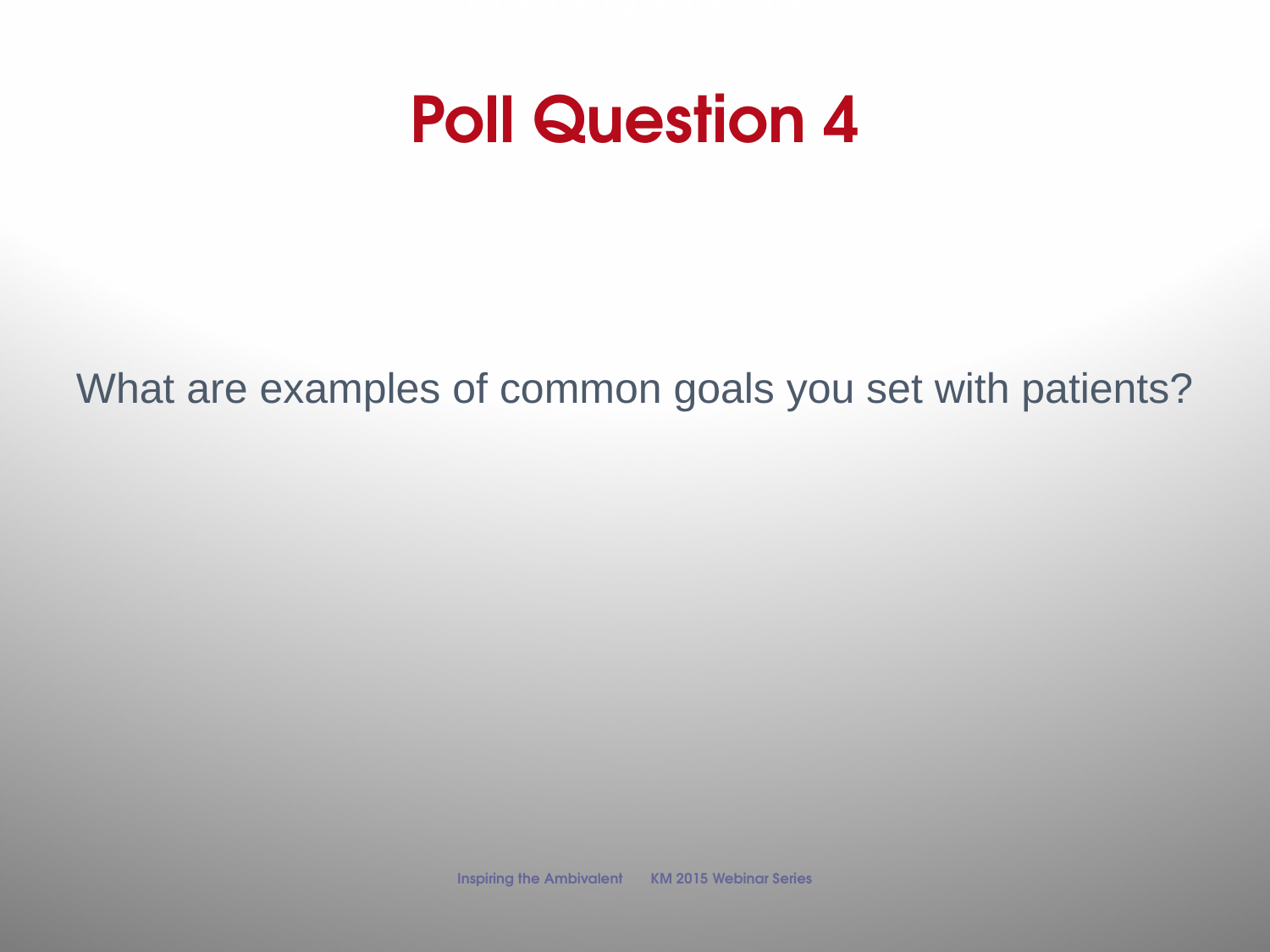

# Poll Question 4

What are examples of common goals you set with patients?

Inspiring the Ambivalent       KM 2015 Webinar Series